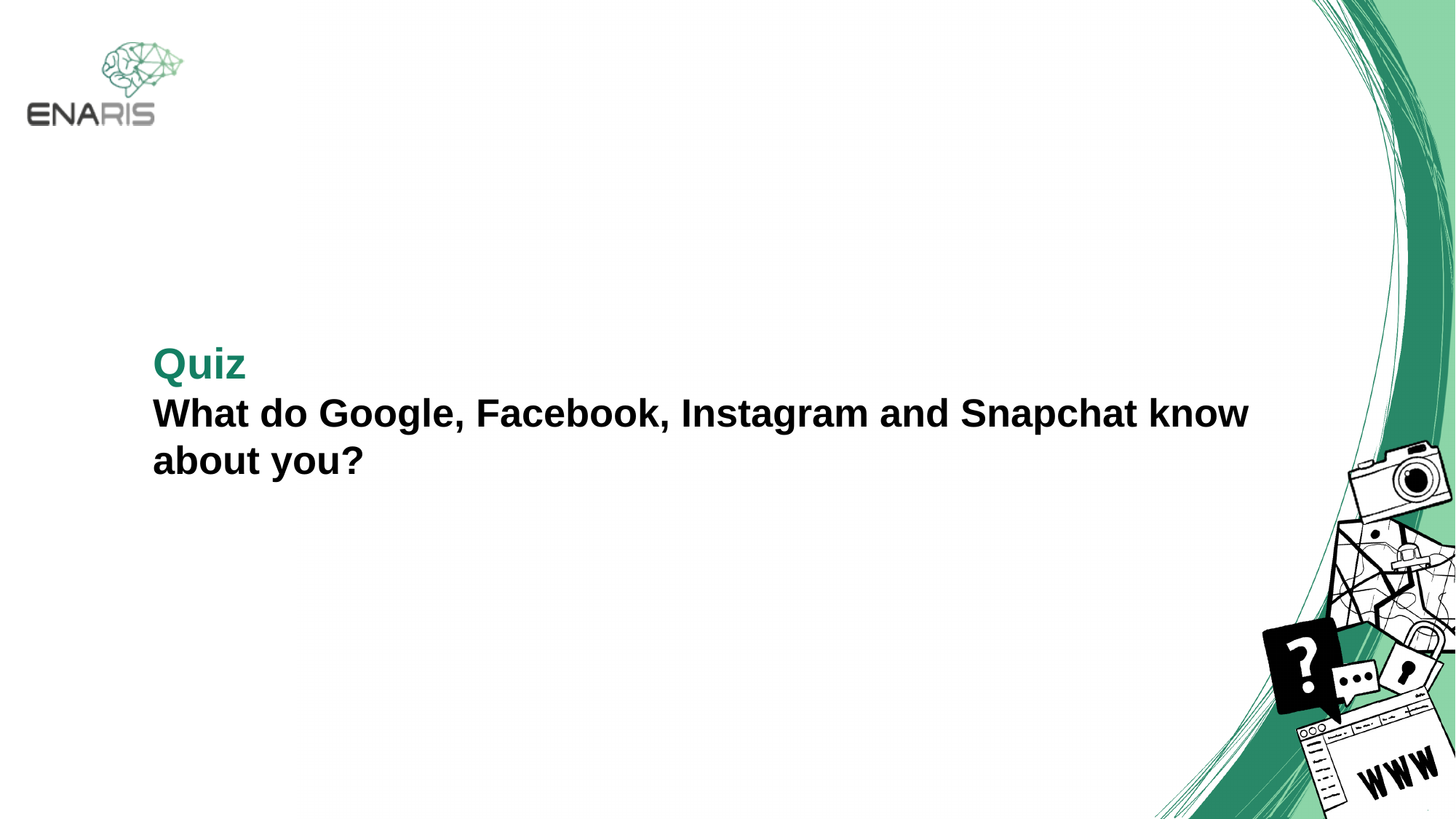

# Quiz What do Google, Facebook, Instagram and Snapchat know about you?